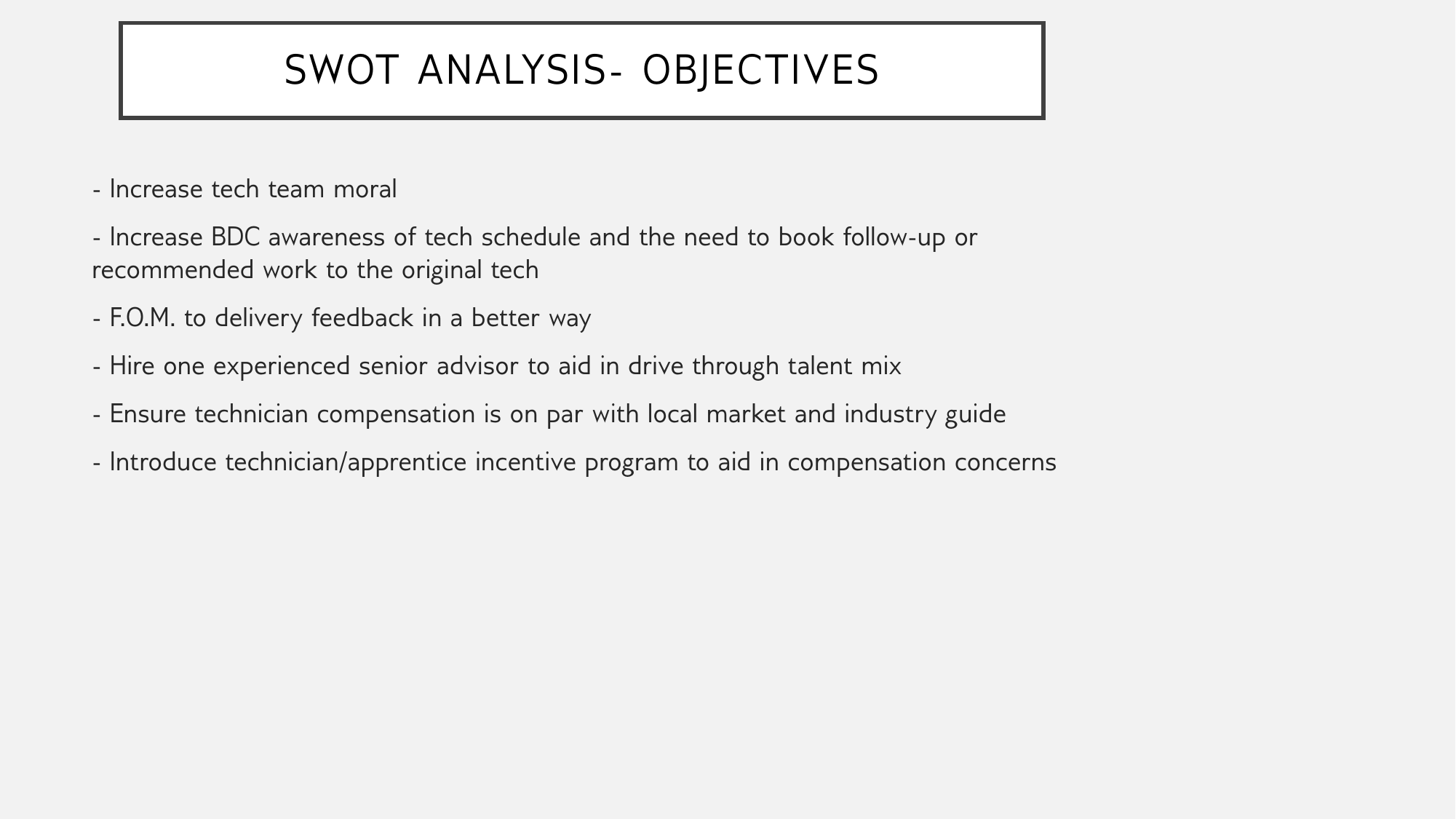

# SWOT Analysis- Objectives
- Increase tech team moral
- Increase BDC awareness of tech schedule and the need to book follow-up or recommended work to the original tech
- F.O.M. to delivery feedback in a better way
- Hire one experienced senior advisor to aid in drive through talent mix
- Ensure technician compensation is on par with local market and industry guide
- Introduce technician/apprentice incentive program to aid in compensation concerns